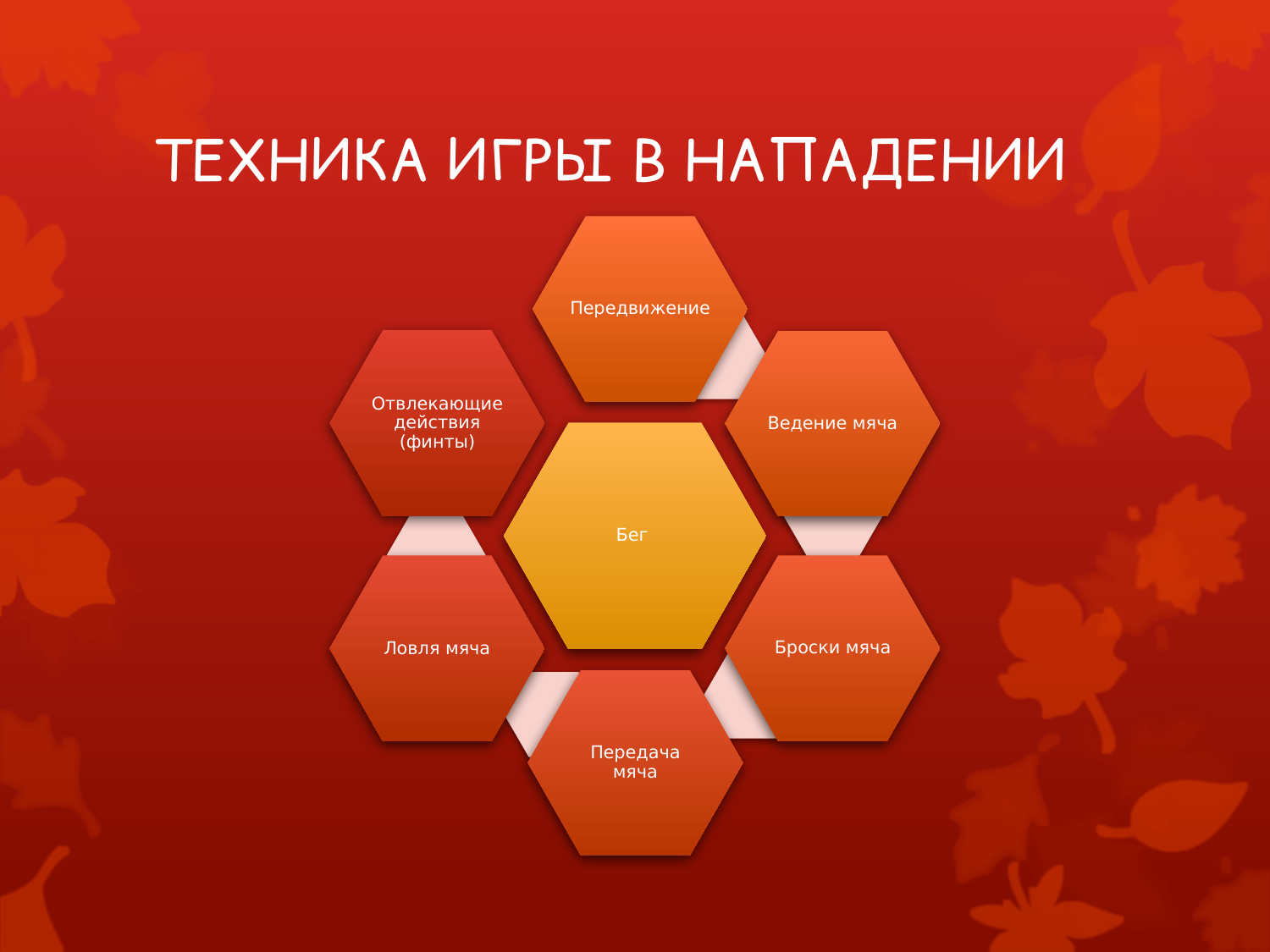

# ТЕХНИКА ИГРЫ В НАПАДЕНИИ
Бег
Передвижение
Ведение мяча
Броски мяча
Передача мяча
Ловля мяча
Отвлекающие действия (финты)